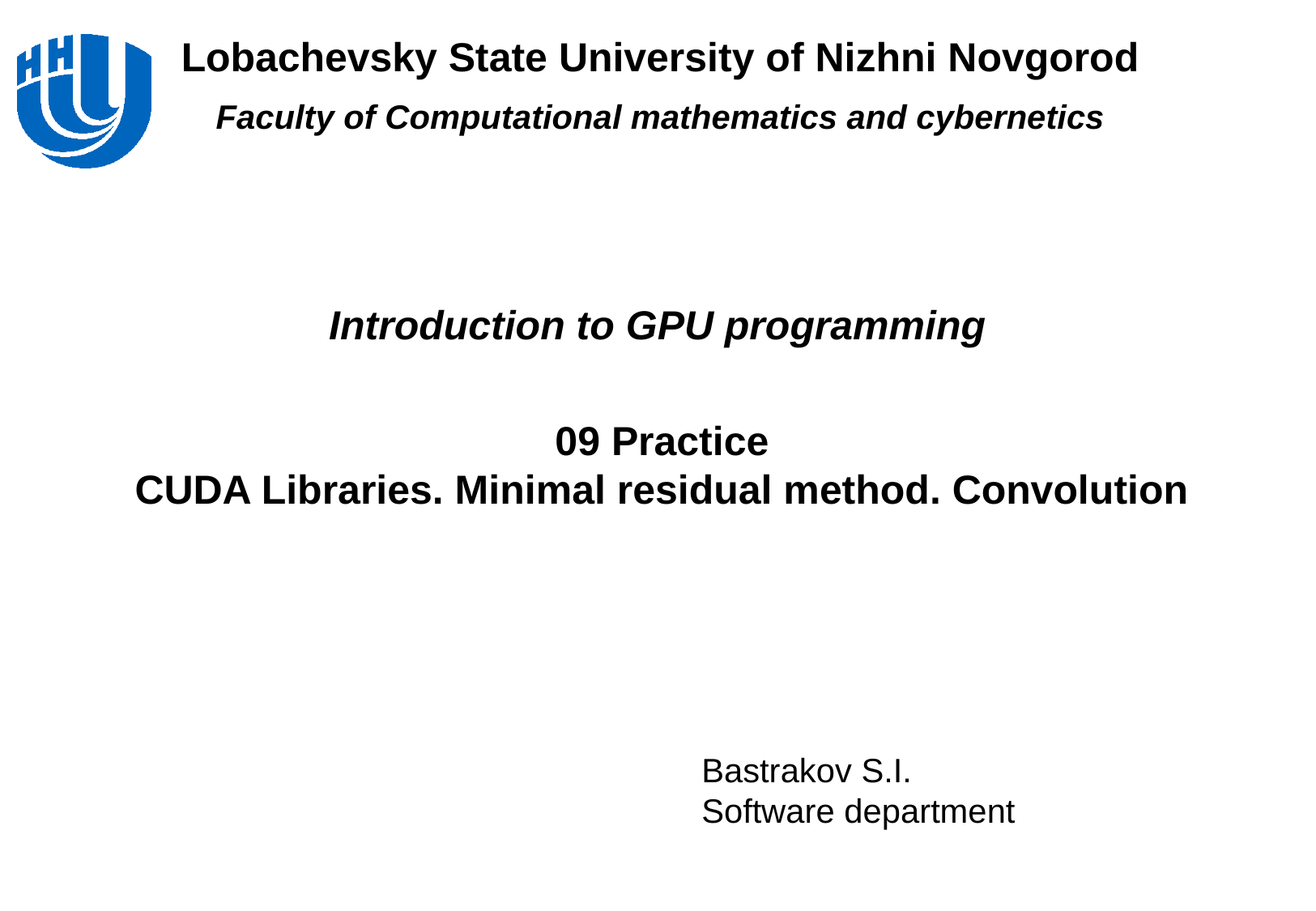

Introduction to GPU programming
# 09 Practice CUDA Libraries. Minimal residual method. Convolution
Bastrakov S.I.
Software department